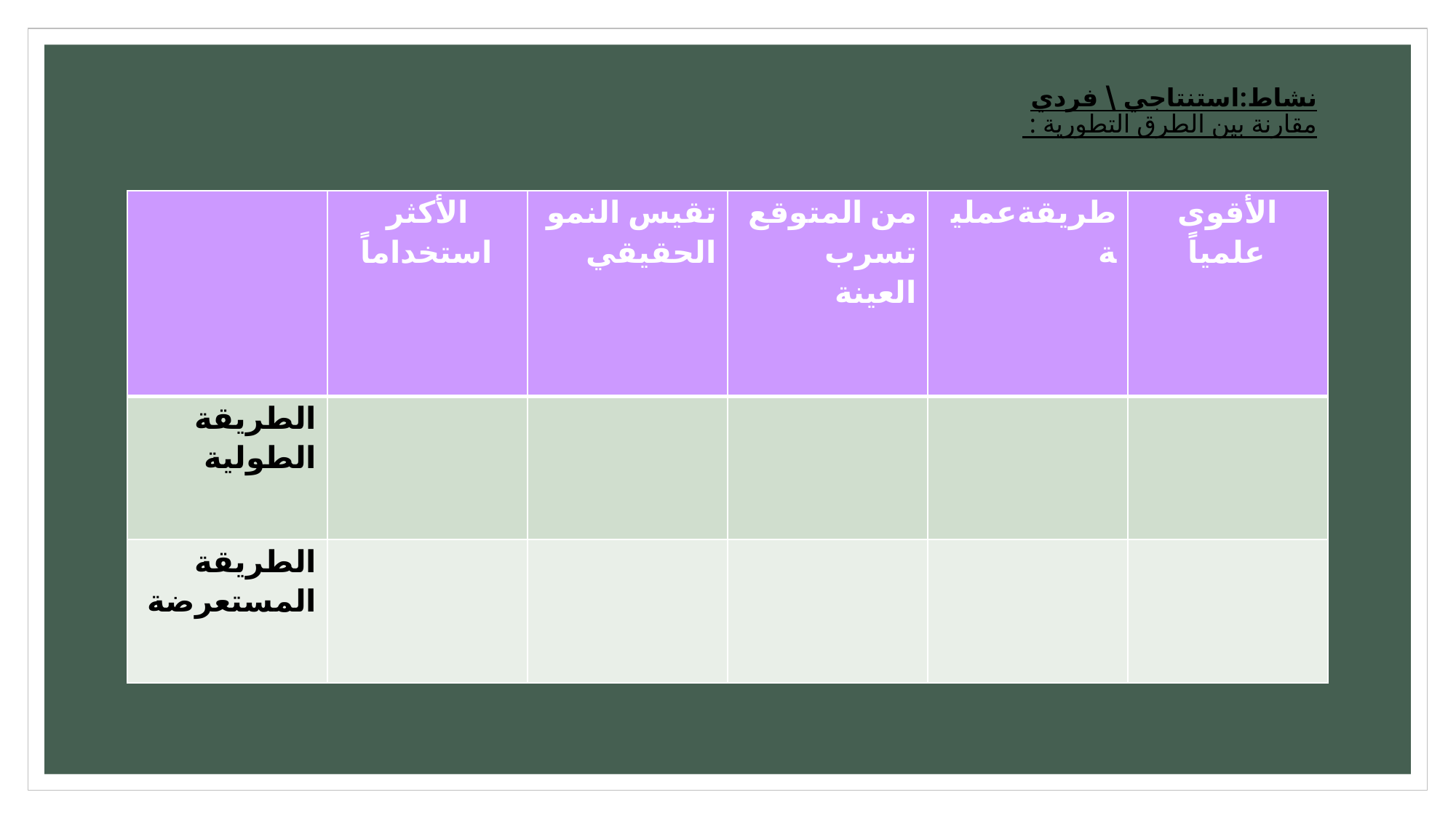

# نشاط:استنتاجي \ فردي مقارنة بين الطرق التطورية :
|  | الأكثر استخداماً | تقيس النمو الحقيقي | من المتوقع تسرب العينة | طريقةعملية | الأقوى علمياً |
| --- | --- | --- | --- | --- | --- |
| الطريقة الطولية |  |  |  |  |  |
| الطريقة المستعرضة |  |  |  |  |  |